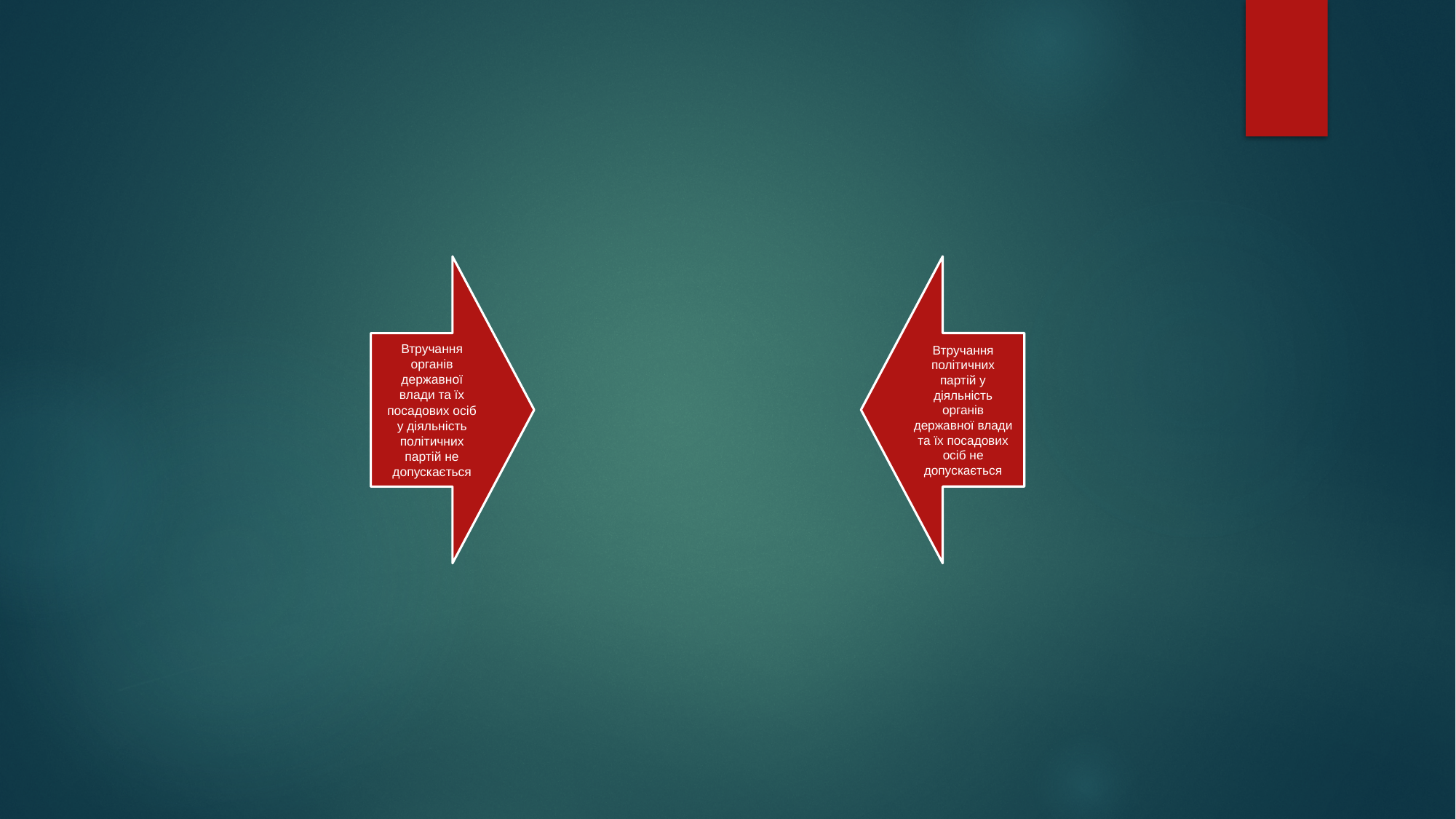

Втручання органів державної влади та їх посадових осіб у діяльність політичних партій не допускається
Втручання політичних партій у діяльність органів державної влади та їх посадових осіб не допускається